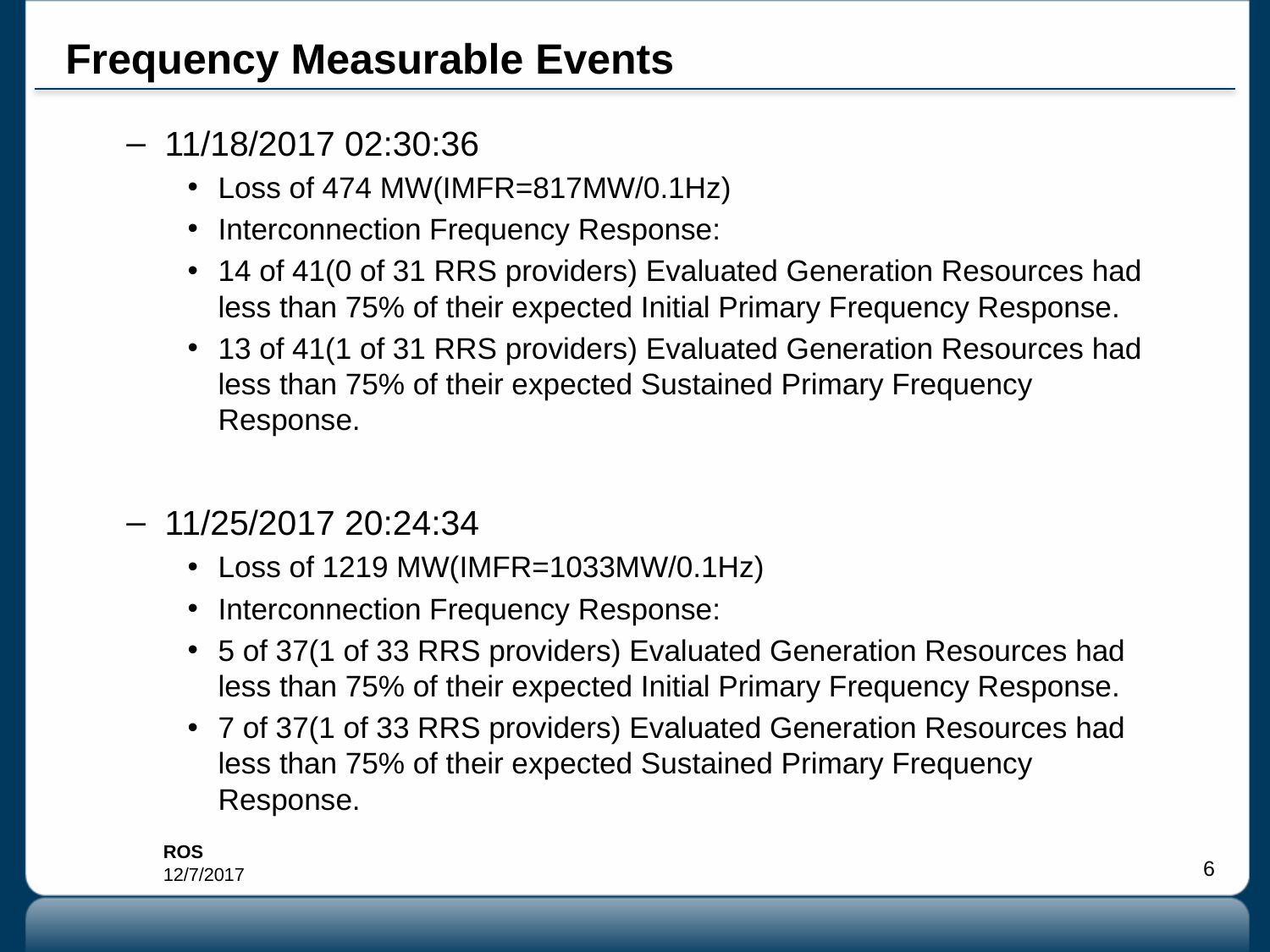

# Frequency Measurable Events
11/18/2017 02:30:36
Loss of 474 MW(IMFR=817MW/0.1Hz)
Interconnection Frequency Response:
14 of 41(0 of 31 RRS providers) Evaluated Generation Resources had less than 75% of their expected Initial Primary Frequency Response.
13 of 41(1 of 31 RRS providers) Evaluated Generation Resources had less than 75% of their expected Sustained Primary Frequency Response.

11/25/2017 20:24:34
Loss of 1219 MW(IMFR=1033MW/0.1Hz)
Interconnection Frequency Response:
5 of 37(1 of 33 RRS providers) Evaluated Generation Resources had less than 75% of their expected Initial Primary Frequency Response.
7 of 37(1 of 33 RRS providers) Evaluated Generation Resources had less than 75% of their expected Sustained Primary Frequency Response.